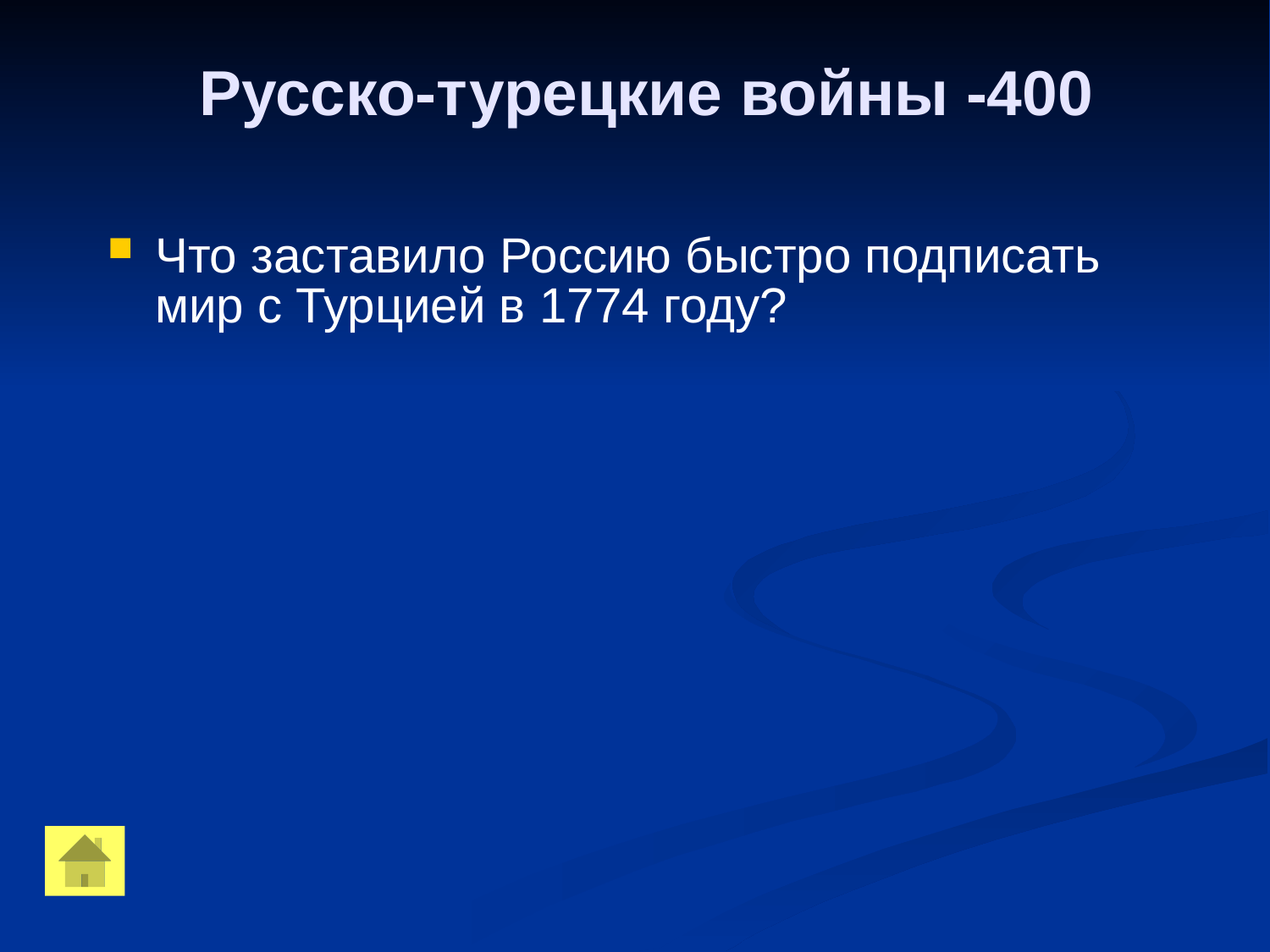

Русско-турецкие войны -400
Что заставило Россию быстро подписать мир с Турцией в 1774 году?